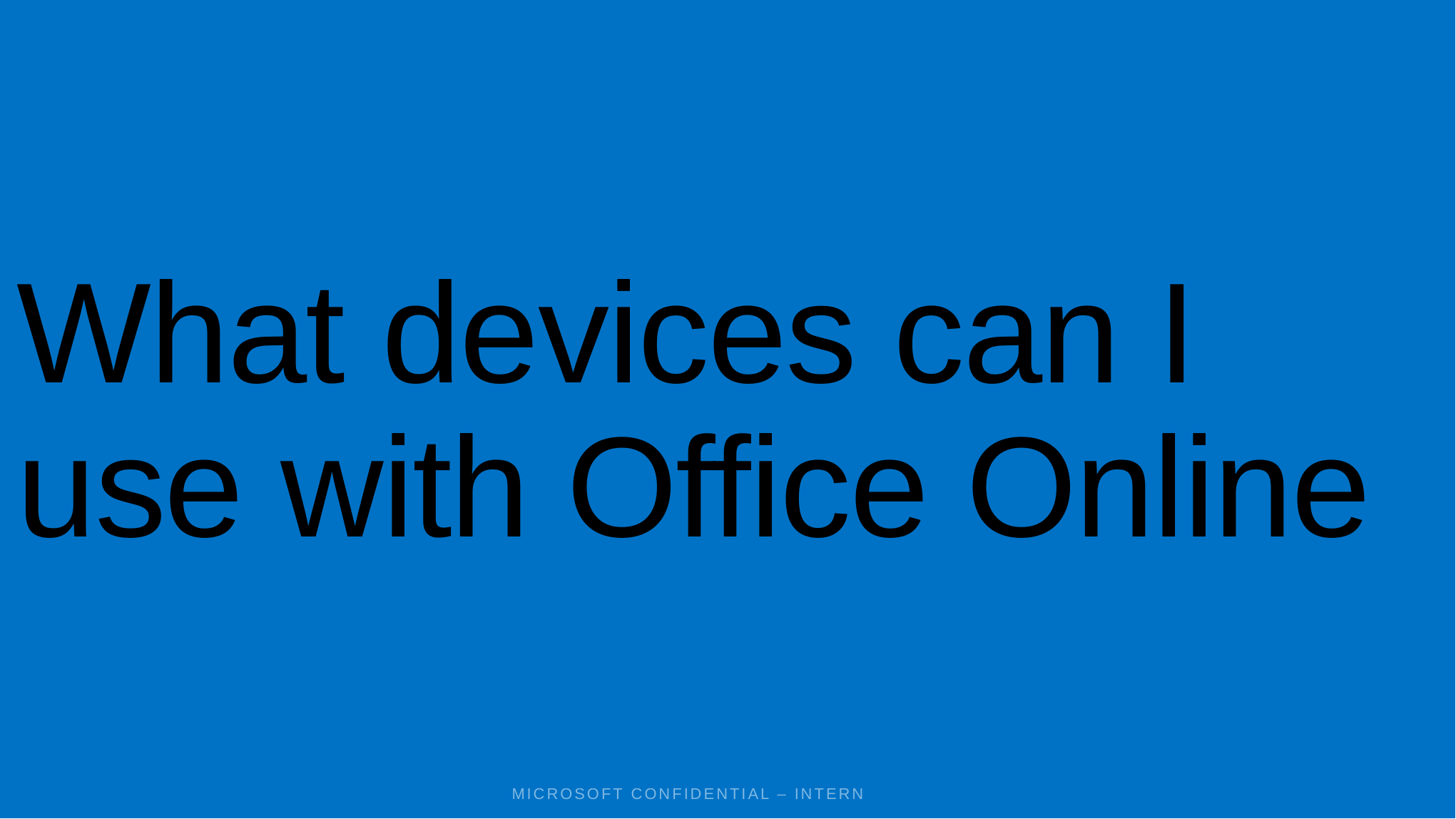

What devices can I use with Office Online